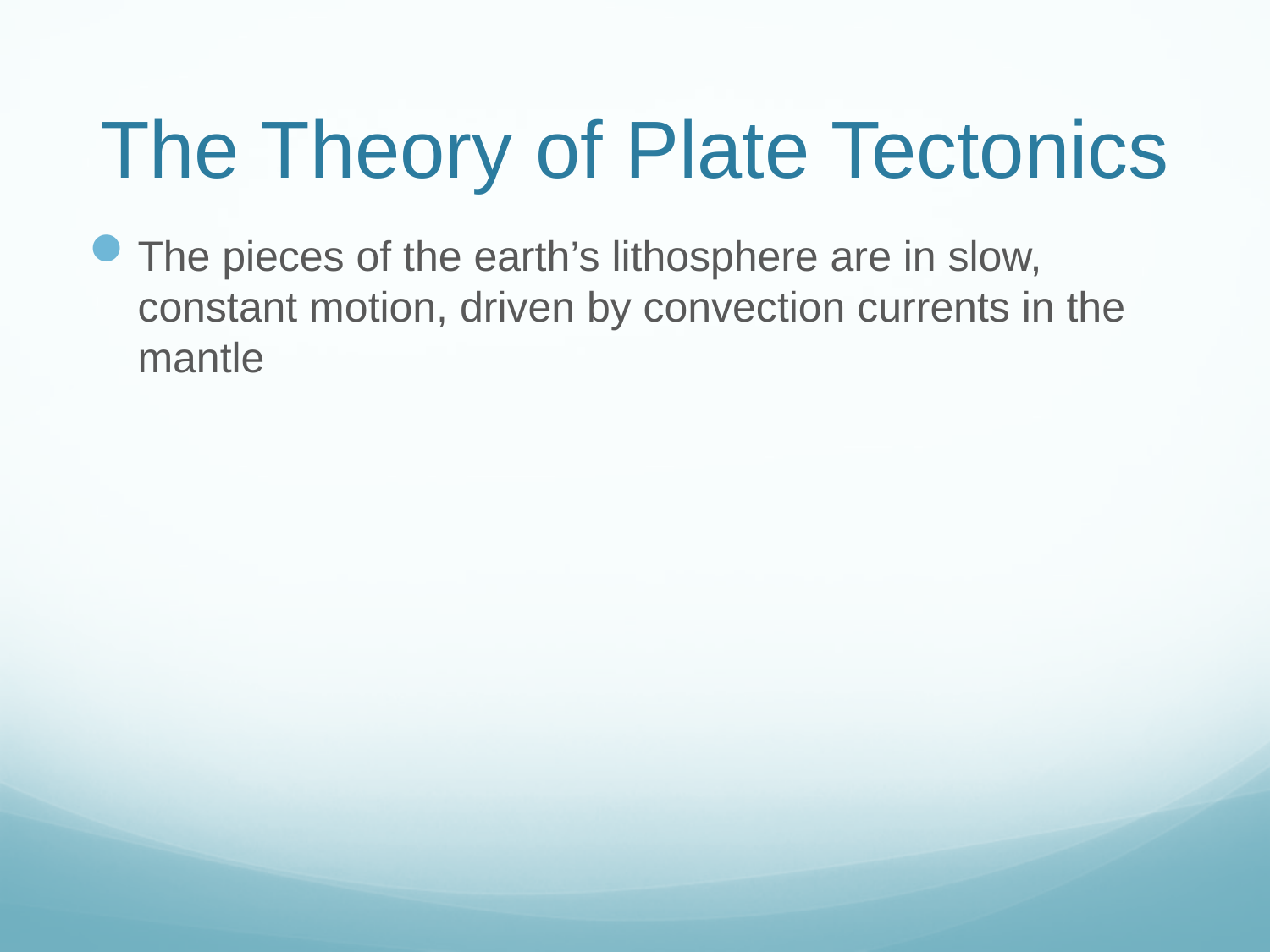

# The Theory of Plate Tectonics
The pieces of the earth’s lithosphere are in slow, constant motion, driven by convection currents in the mantle